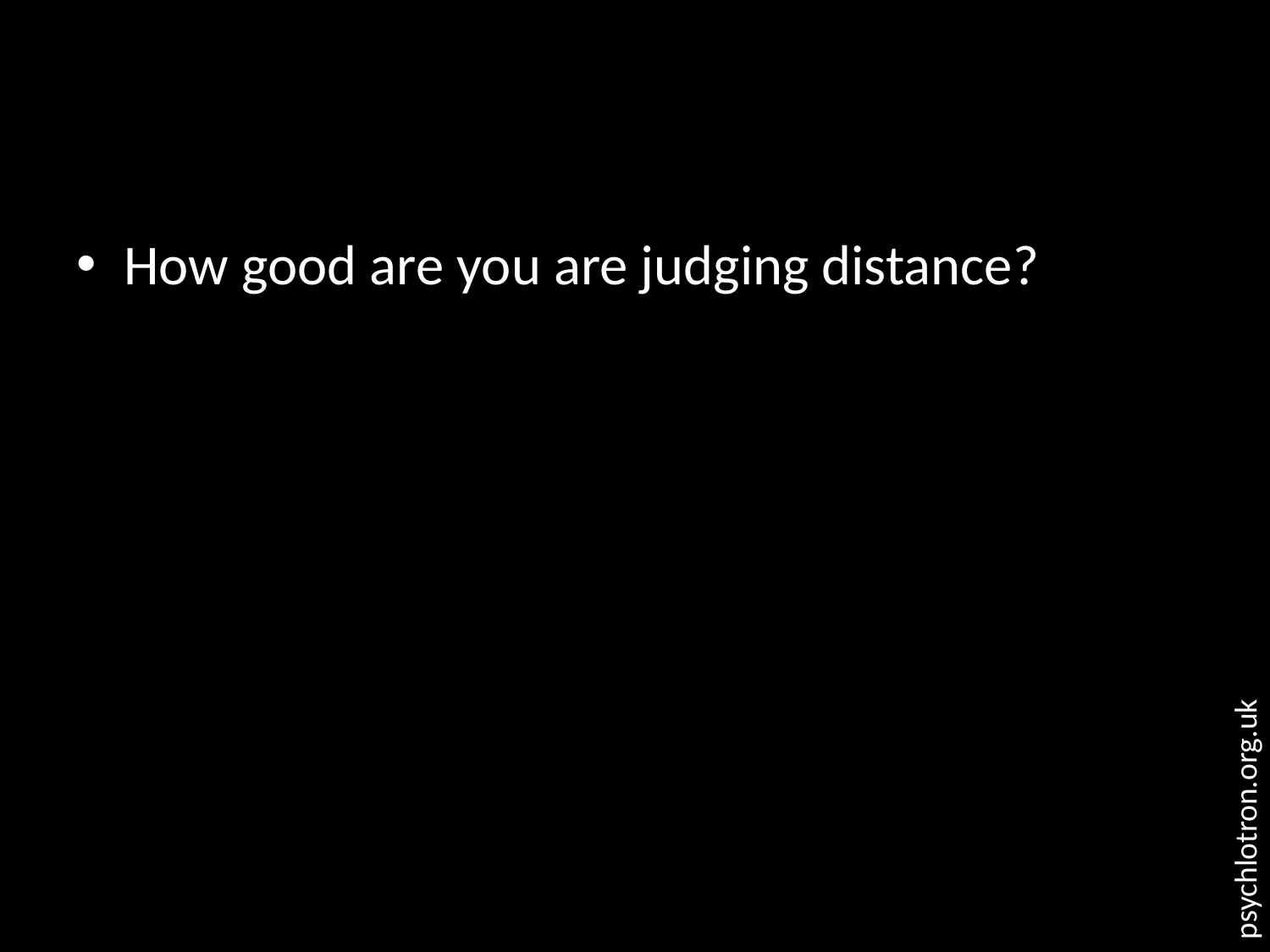

#
How good are you are judging distance?